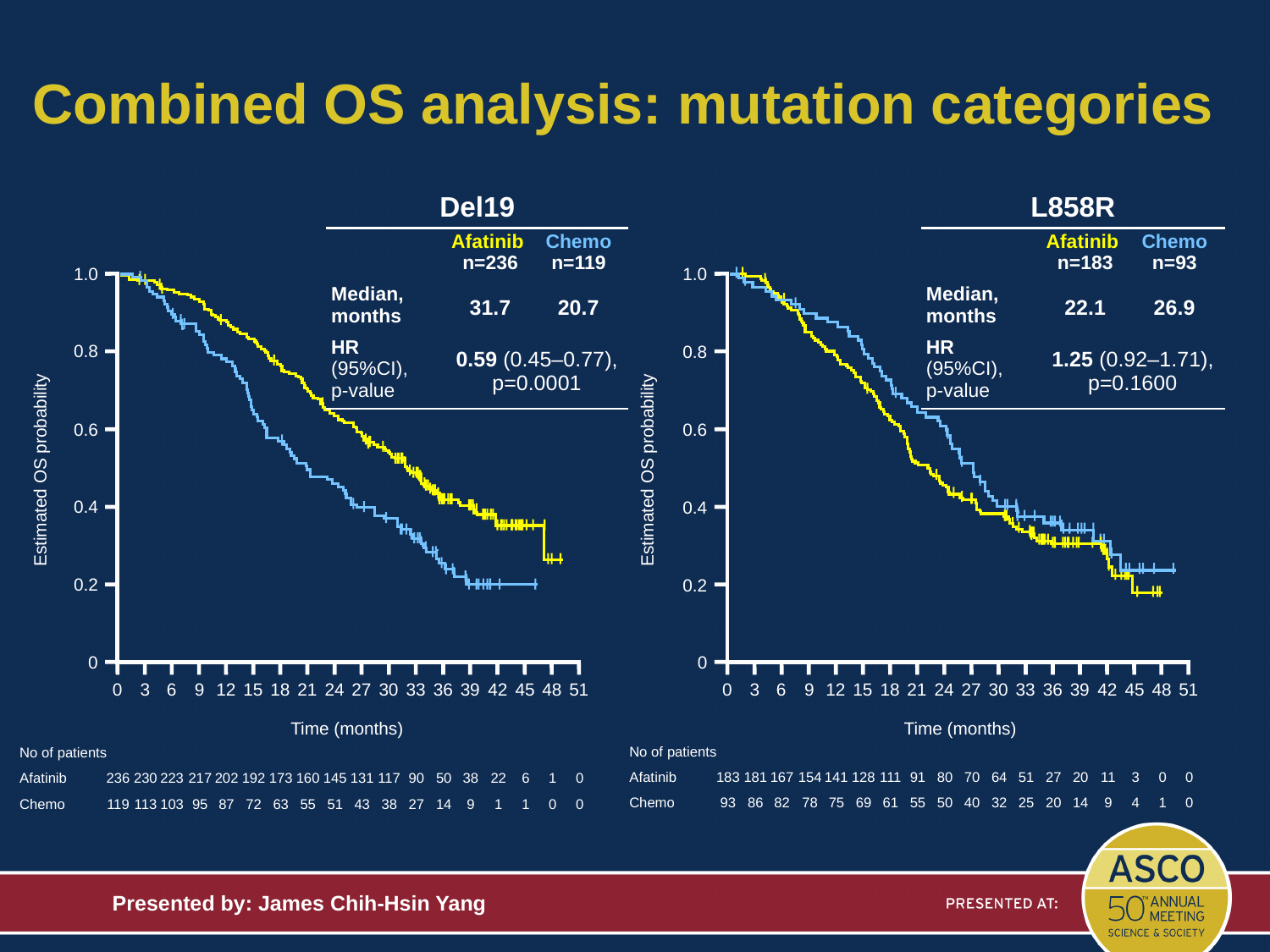

# Combined OS analysis: mutation categories
| Del19 |  |  |
| --- | --- | --- |
|  | Afatinib n=236 | Chemo n=119 |
| Median, months | 31.7 | 20.7 |
| HR (95%CI), p-value | 0.59 (0.45–0.77), p=0.0001 |  |
| L858R |  |  |
| --- | --- | --- |
|  | Afatinib n=183 | Chemo n=93 |
| Median, months | 22.1 | 26.9 |
| HR (95%CI), p-value | 1.25 (0.92–1.71), p=0.1600 |  |
1.0
1.0

0.8
0.8

0.6
0.6

Estimated OS probability
Estimated OS probability

0.4
0.4

0.2
0.2

0
0

	0	3	6	9	12	15	18	21	24	27	30	33	36	39	42	45	48	51
	0	3	6	9	12	15	18	21	24	27	30	33	36	39	42	45	48	51
Time (months)
Time (months)
No of patients
No of patients
Afatinib
	183	181	167	154	141	128	111	91	80	70	64	51	27	20	11	3	0	0
Afatinib
	236	230	223	217	202	192	173	160	145	131	117	90	50	38	22	6	1	0
Chemo
	93	86	82	78	75	69	61	55	50	40	32	25	20	14	9	4	1	0
Chemo
	119	113	103	95	87	72	63	55	51	43	38	27	14	9	1	1	0	0
Presented by: James Chih-Hsin Yang